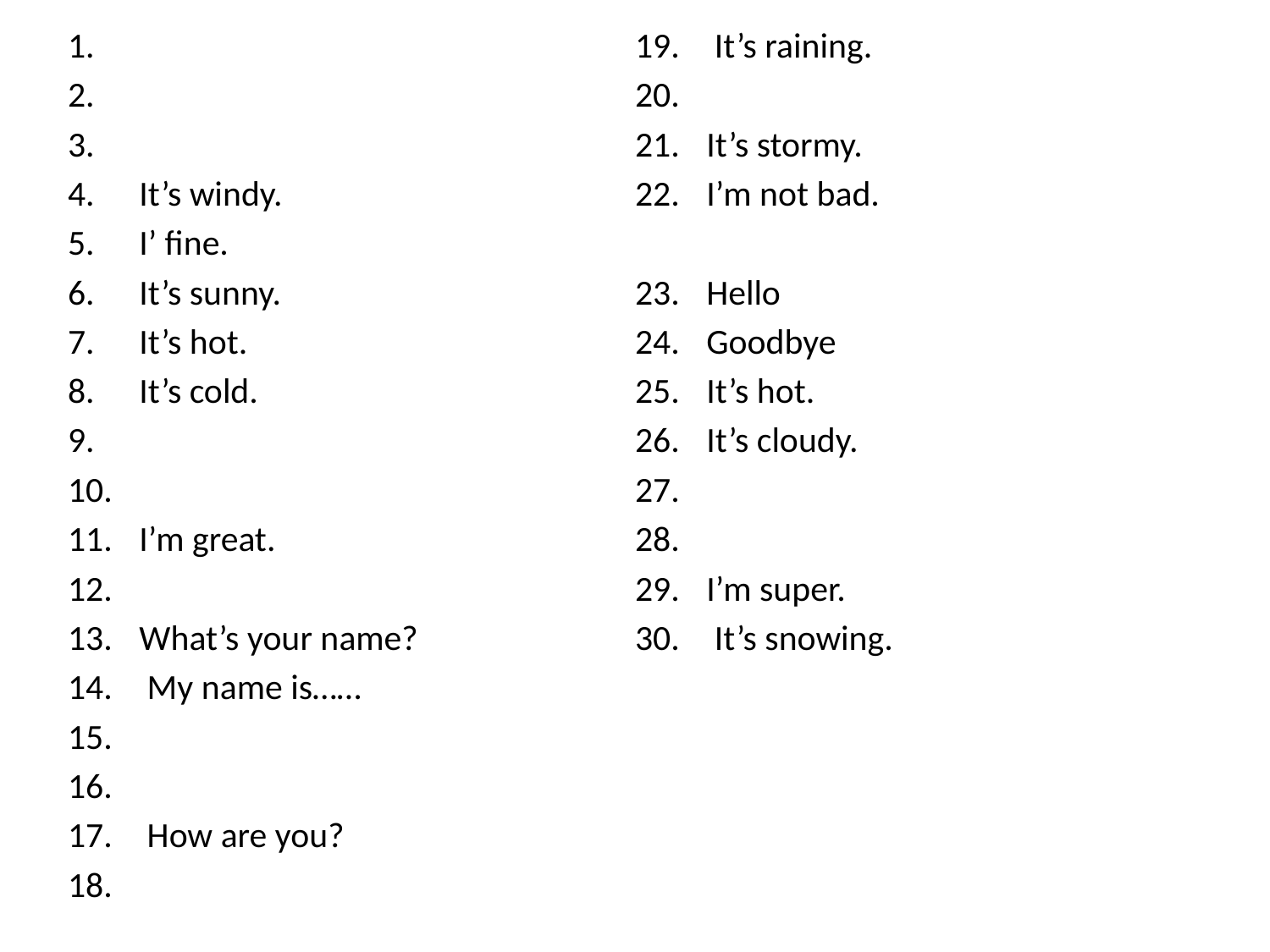

It’s windy.
I’ fine.
It’s sunny.
It’s hot.
It’s cold.

I’m great.

What’s your name?
 My name is……

 How are you?

 It’s raining.

It’s stormy.
I’m not bad.

Hello
Goodbye
It’s hot.
It’s cloudy.

I’m super.
 It’s snowing.